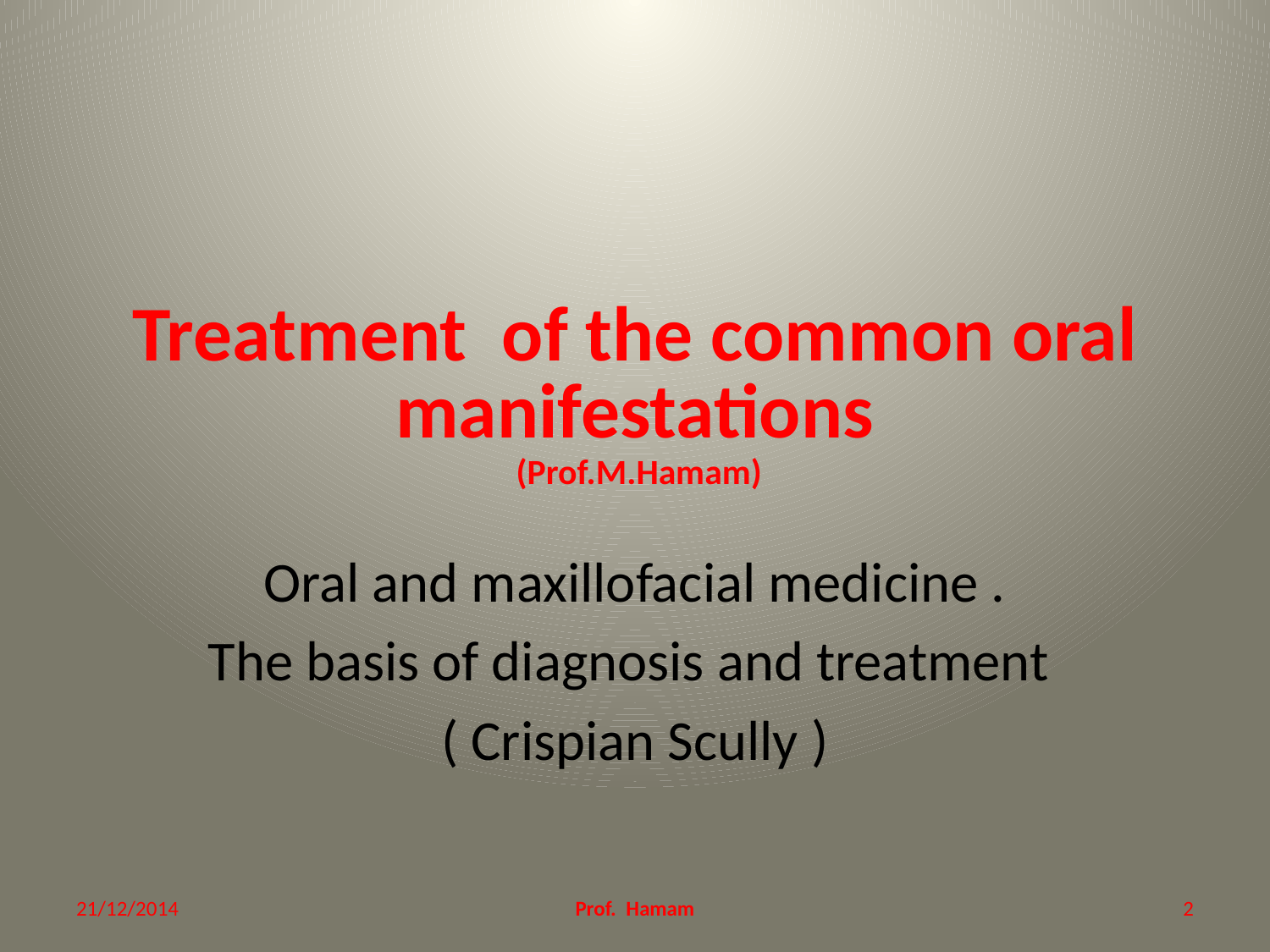

# Treatment  of the common oral manifestations (Prof.M.Hamam)
Oral and maxillofacial medicine .
The basis of diagnosis and treatment
( Crispian Scully )

21/12/2014
Prof.  Hamam
2